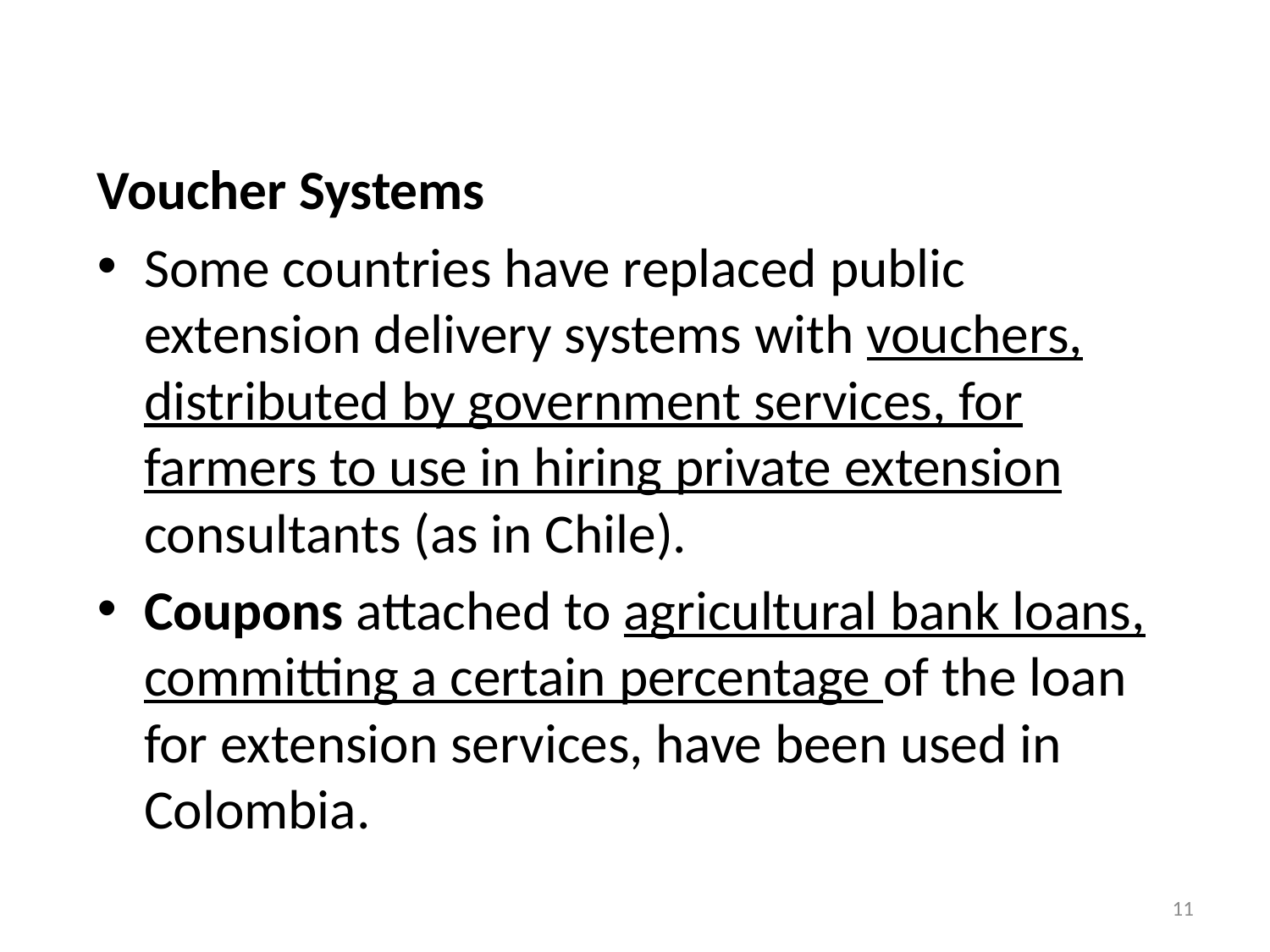

Voucher Systems
Some countries have replaced public extension delivery systems with vouchers, distributed by government services, for farmers to use in hiring private extension consultants (as in Chile).
Coupons attached to agricultural bank loans, committing a certain percentage of the loan for extension services, have been used in Colombia.

11